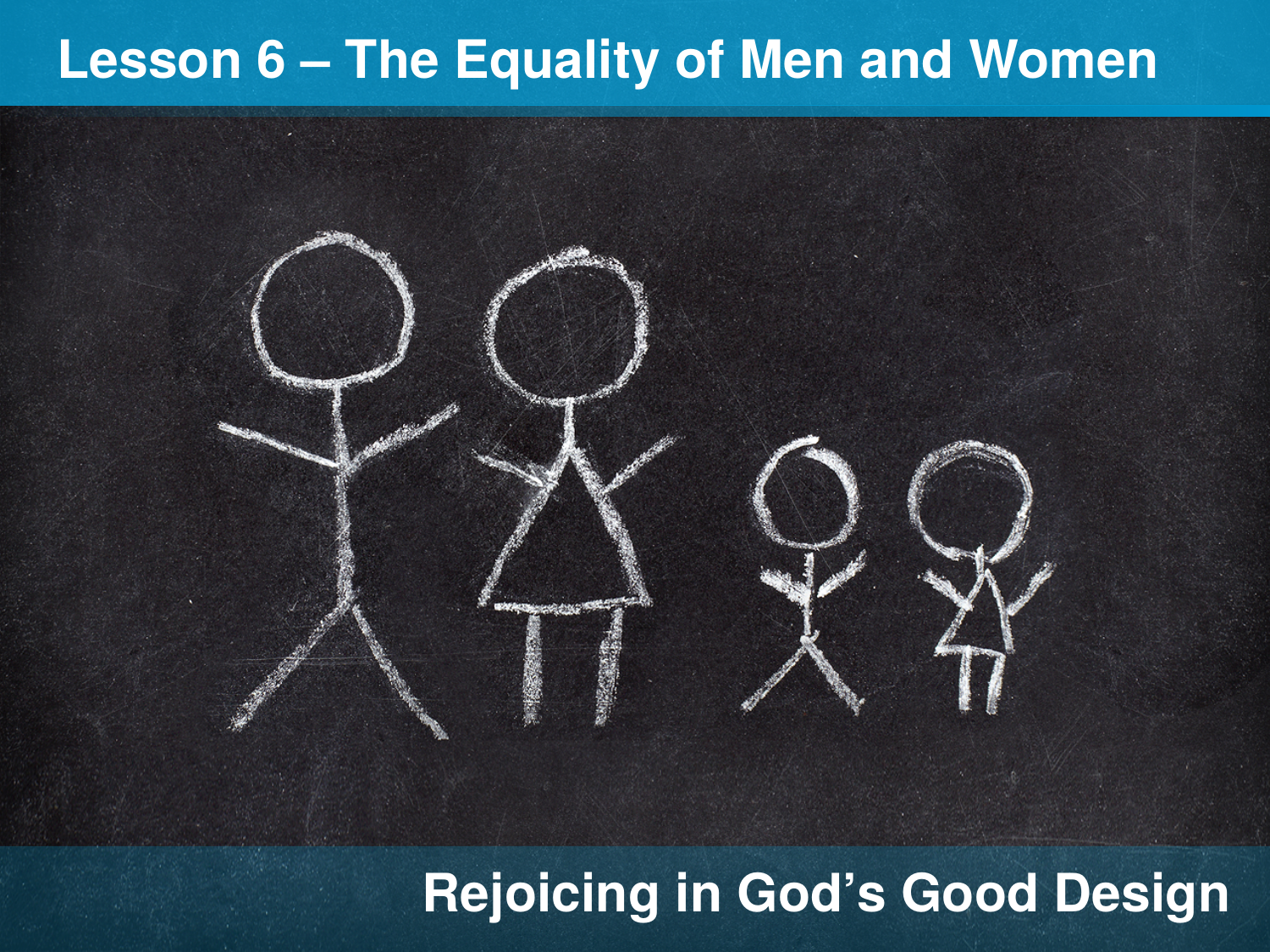

Lesson 6 – The Equality of Men and Women

Rejoicing in God’s Good Design